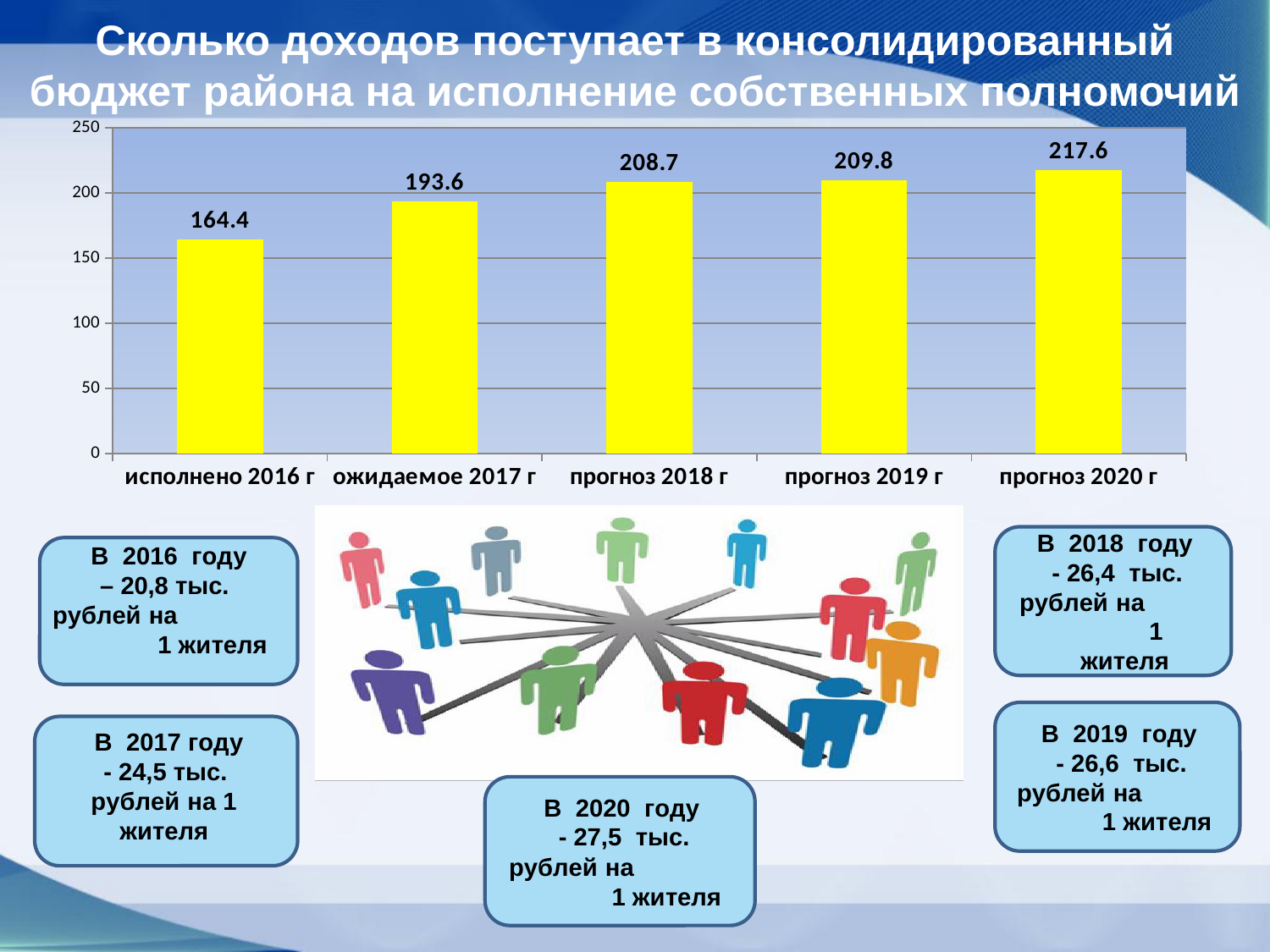

Сколько доходов поступает в консолидированный бюджет района на исполнение собственных полномочий

### Chart

| Category |  |
|---|---|
| исполнено 2016 г | 164.4 |
| ожидаемое 2017 г | 193.6 |
| прогноз 2018 г | 208.7 |
| прогноз 2019 г | 209.8 |
| прогноз 2020 г | 217.6 |
В  2018  году
- 26,4  тыс.
рублей на                   1 жителя

 В  2016  году
– 20,8 тыс.
рублей на                         1 жителя

В  2019  году
- 26,6  тыс.
рублей на                    1 жителя

 В  2017 году
- 24,5 тыс.
рублей на 1 жителя
В  2020  году
- 27,5  тыс.
рублей на                         1 жителя